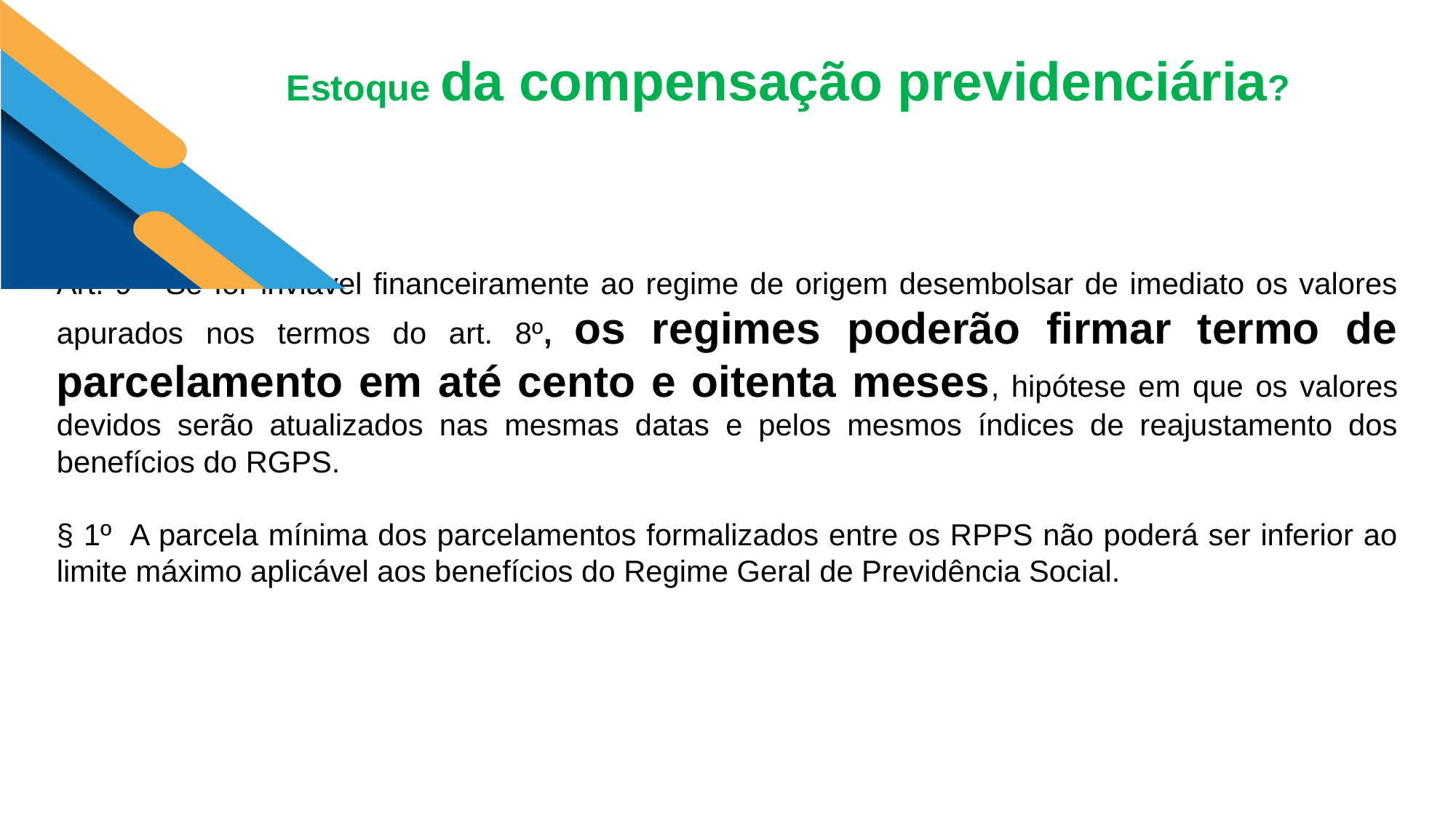

Estoque da compensação previdenciária?

Art. 9º  Se for inviável financeiramente ao regime de origem desembolsar de imediato os valores apurados nos termos do art. 8º, os regimes poderão firmar termo de parcelamento em até cento e oitenta meses, hipótese em que os valores devidos serão atualizados nas mesmas datas e pelos mesmos índices de reajustamento dos benefícios do RGPS.

§ 1º  A parcela mínima dos parcelamentos formalizados entre os RPPS não poderá ser inferior ao limite máximo aplicável aos benefícios do Regime Geral de Previdência Social.